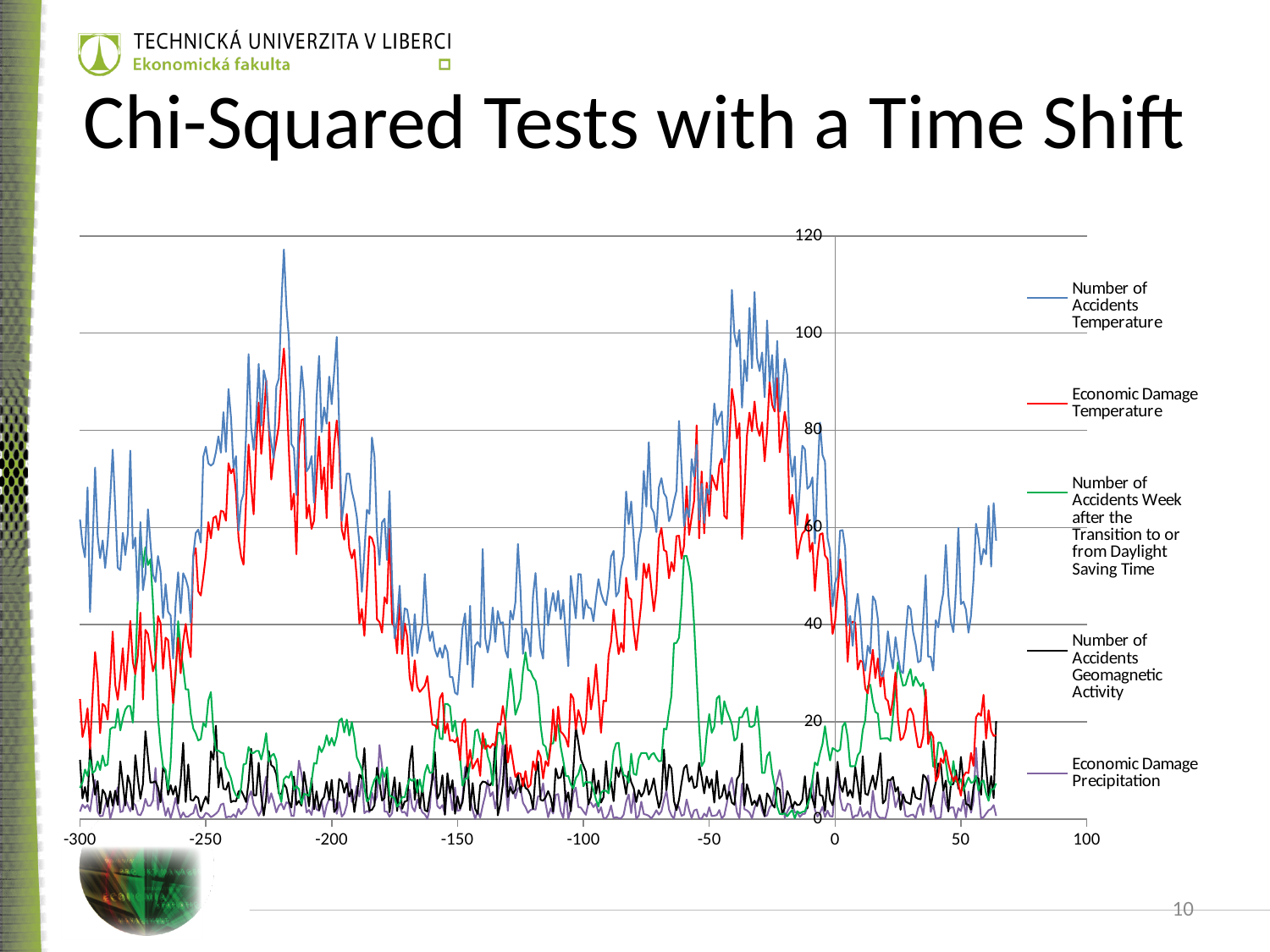

# Chi-Squared Tests with a Time Shift

### Chart

| Category | Number of Accidents Temperature | Economic Damage Temperature | Number of Accidents Week after the Transition to or from Daylight Saving Time | Number of Accidents Geomagnetic Activity | Economic Damage Precipitation |
|---|---|---|---|---|---|
10